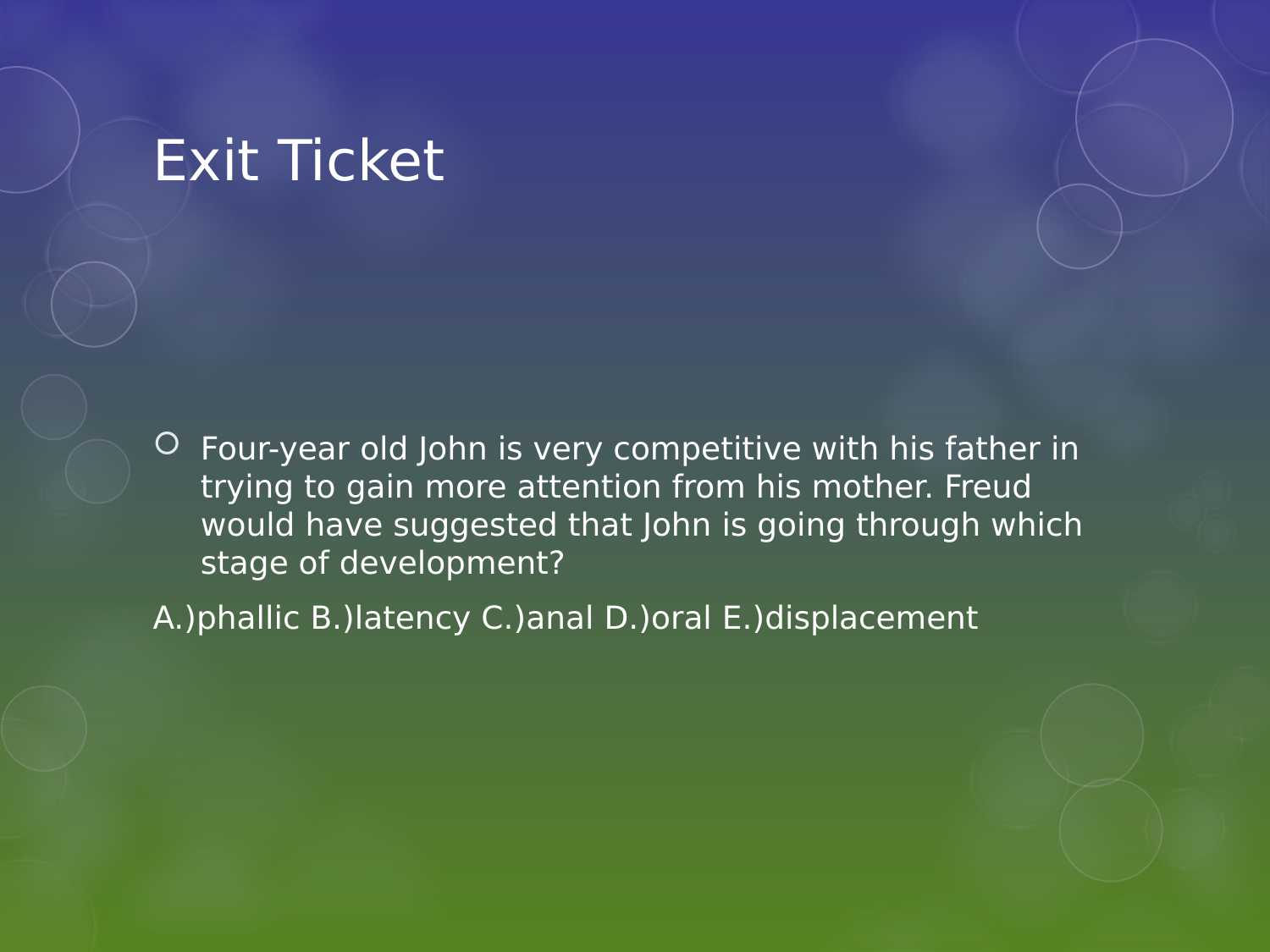

# Exit Ticket
Four-year old John is very competitive with his father in trying to gain more attention from his mother. Freud would have suggested that John is going through which stage of development?
A.)phallic B.)latency C.)anal D.)oral E.)displacement